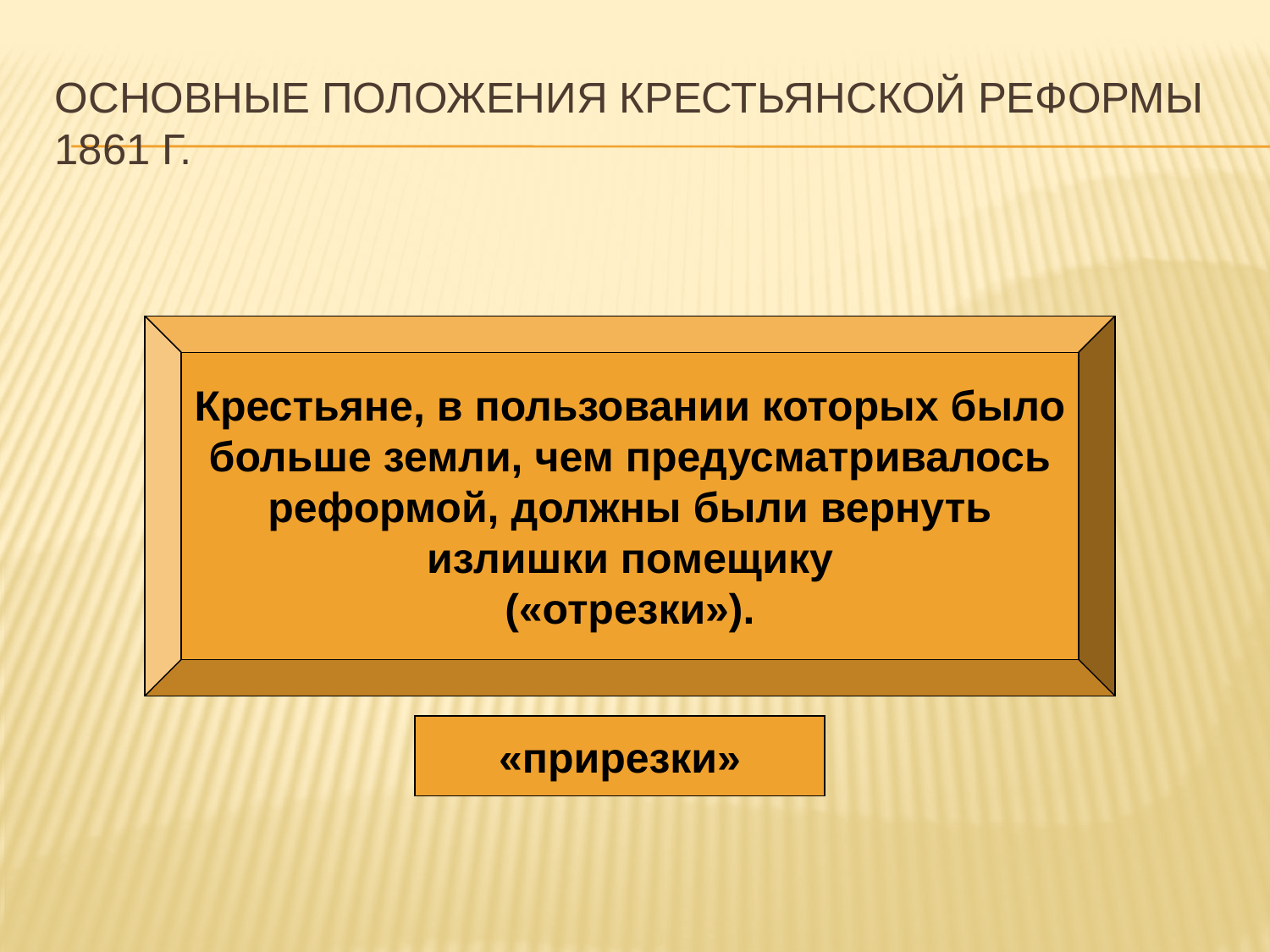

# Основные положения крестьянской реформы 1861 г.
Крестьяне, в пользовании которых было
больше земли, чем предусматривалось
реформой, должны были вернуть
излишки помещику
(«отрезки»).
«прирезки»